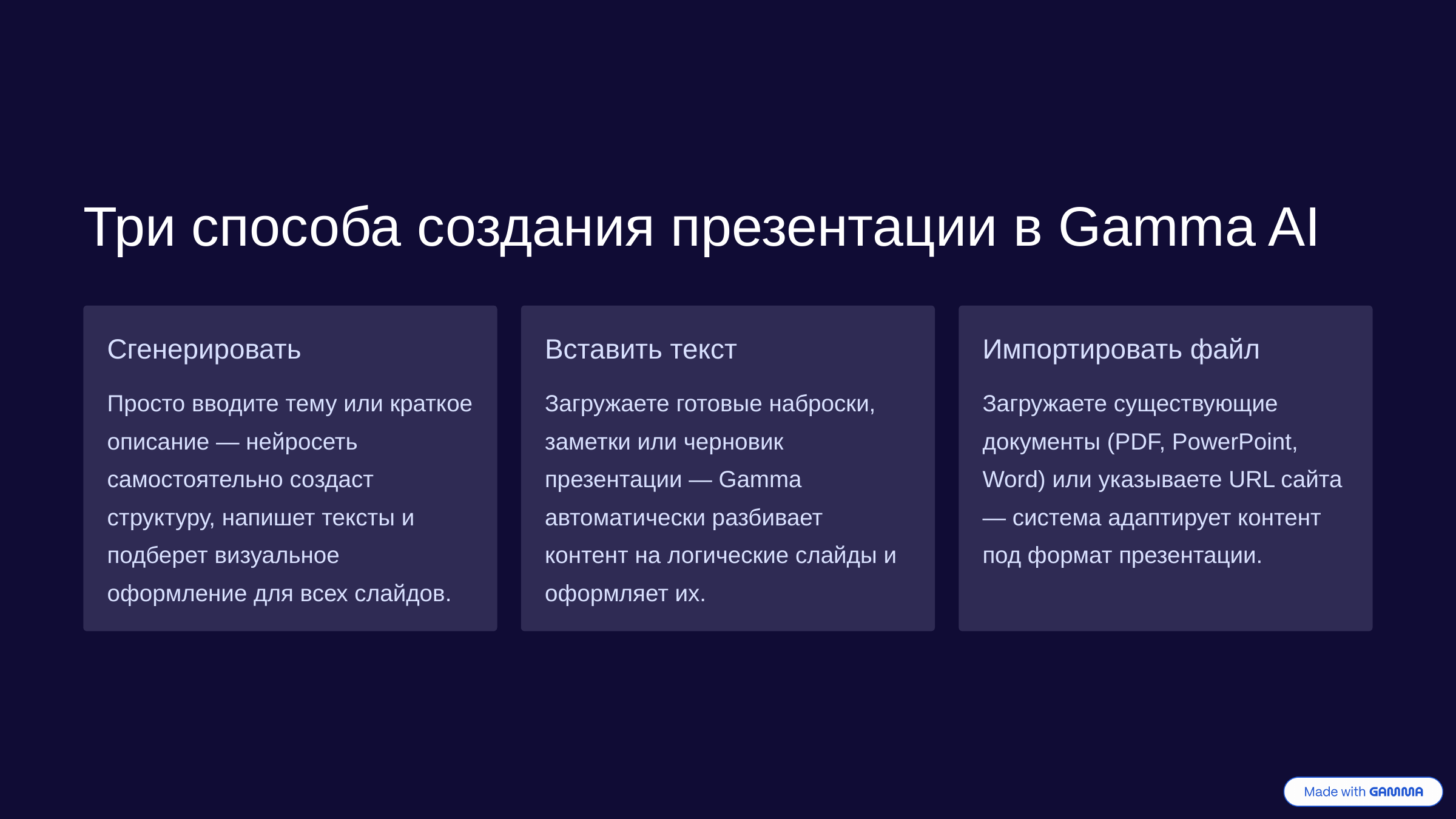

Три способа создания презентации в Gamma AI

Сгенерировать
Вставить текст
Импортировать файл
Просто вводите тему или краткое описание — нейросеть самостоятельно создаст структуру, напишет тексты и подберет визуальное оформление для всех слайдов.
Загружаете готовые наброски, заметки или черновик презентации — Gamma автоматически разбивает контент на логические слайды и оформляет их.
Загружаете существующие документы (PDF, PowerPoint, Word) или указываете URL сайта — система адаптирует контент под формат презентации.